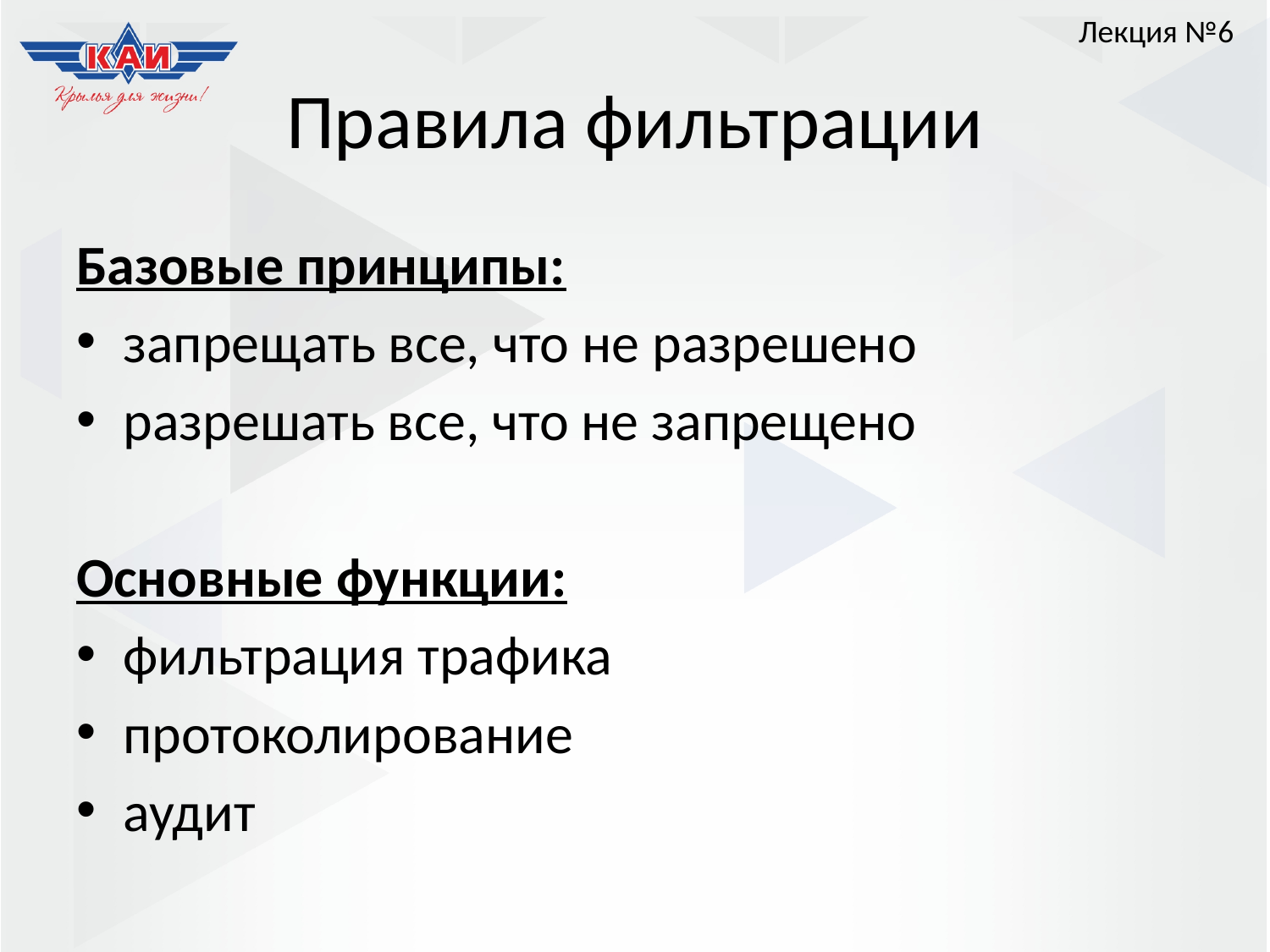

Лекция №6
# Правила фильтрации
Базовые принципы:
запрещать все, что не разрешено
разрешать все, что не запрещено

Основные функции:
фильтрация трафика
протоколирование
аудит